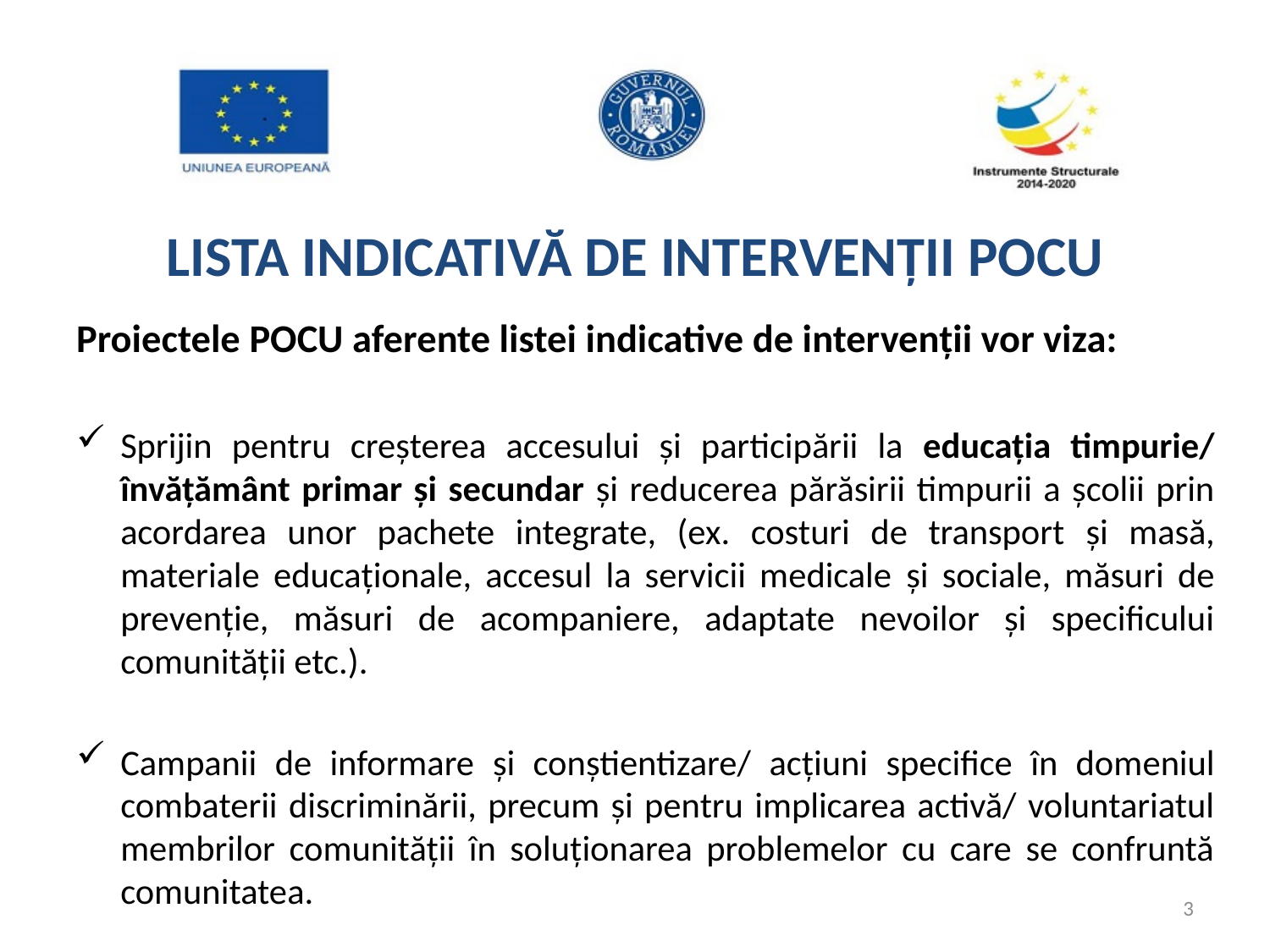

# LISTA INDICATIVĂ DE INTERVENȚII POCU
Proiectele POCU aferente listei indicative de intervenții vor viza:

Sprijin pentru creşterea accesului și participării la educaţia timpurie/ învățământ primar și secundar şi reducerea părăsirii timpurii a școlii prin acordarea unor pachete integrate, (ex. costuri de transport şi masă, materiale educaţionale, accesul la servicii medicale şi sociale, măsuri de prevenție, măsuri de acompaniere, adaptate nevoilor și specificului comunităţii etc.).

Campanii de informare şi conştientizare/ acţiuni specifice în domeniul combaterii discriminării, precum și pentru implicarea activă/ voluntariatul membrilor comunității în soluționarea problemelor cu care se confruntă comunitatea.

3